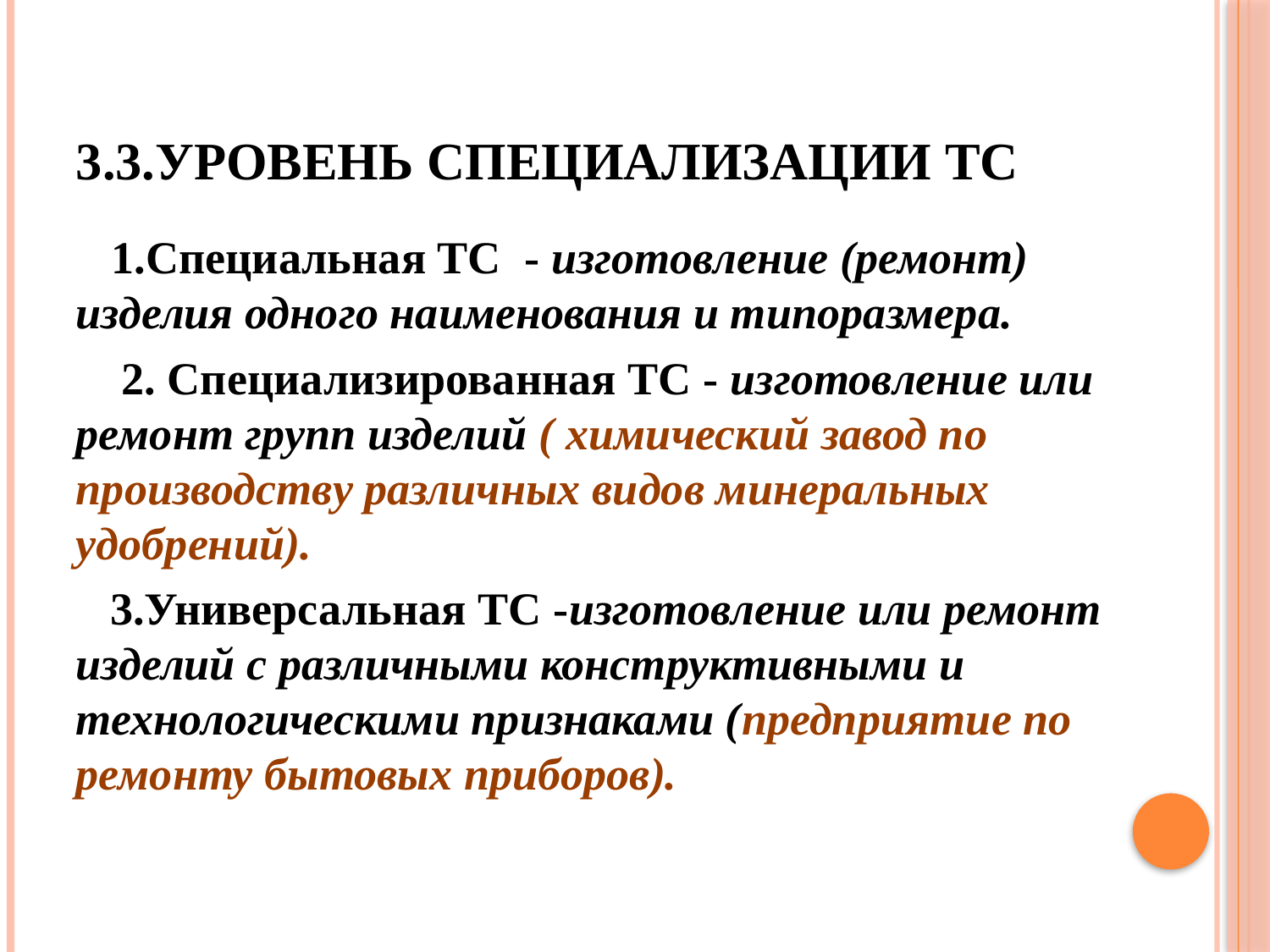

# 3.3.Уровень специализации ТС
   1.Специальная ТС  - изготовление (ремонт) изделия одного наименования и типоразмера.
    2. Специализированная ТС - изготовление или ремонт групп изделий ( химический завод по производству различных видов минеральных удобрений).
   3.Универсальная ТС -изготовление или ремонт изделий с различными конструктивными и технологическими признаками (предприятие по ремонту бытовых приборов).